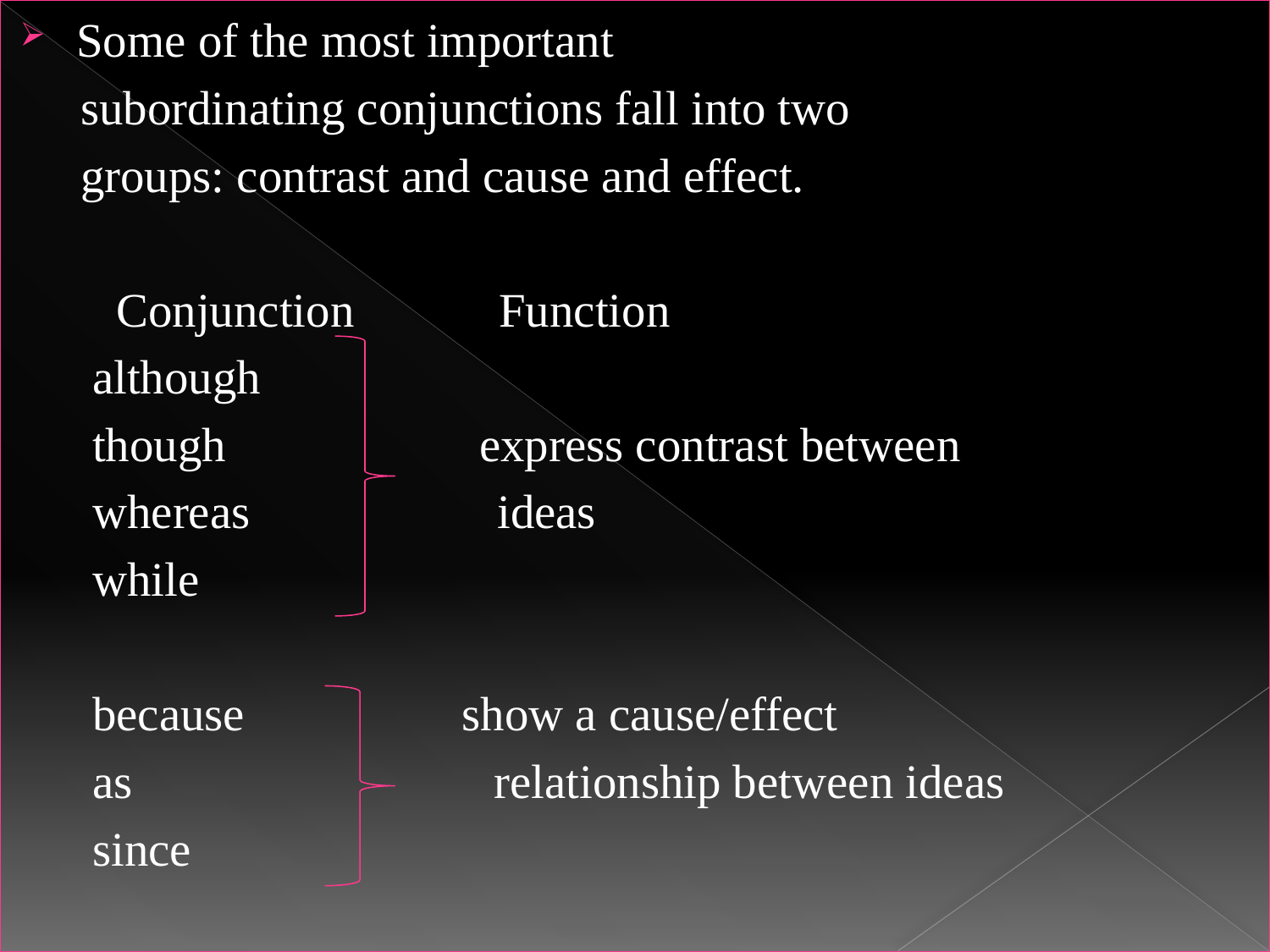

Some of the most important
     subordinating conjunctions fall into two
     groups: contrast and cause and effect.

        Conjunction            Function
      although
      though                     express contrast between
      whereas          	   ideas
      while

      because                  show a cause/effect
      as                              relationship between ideas
      since